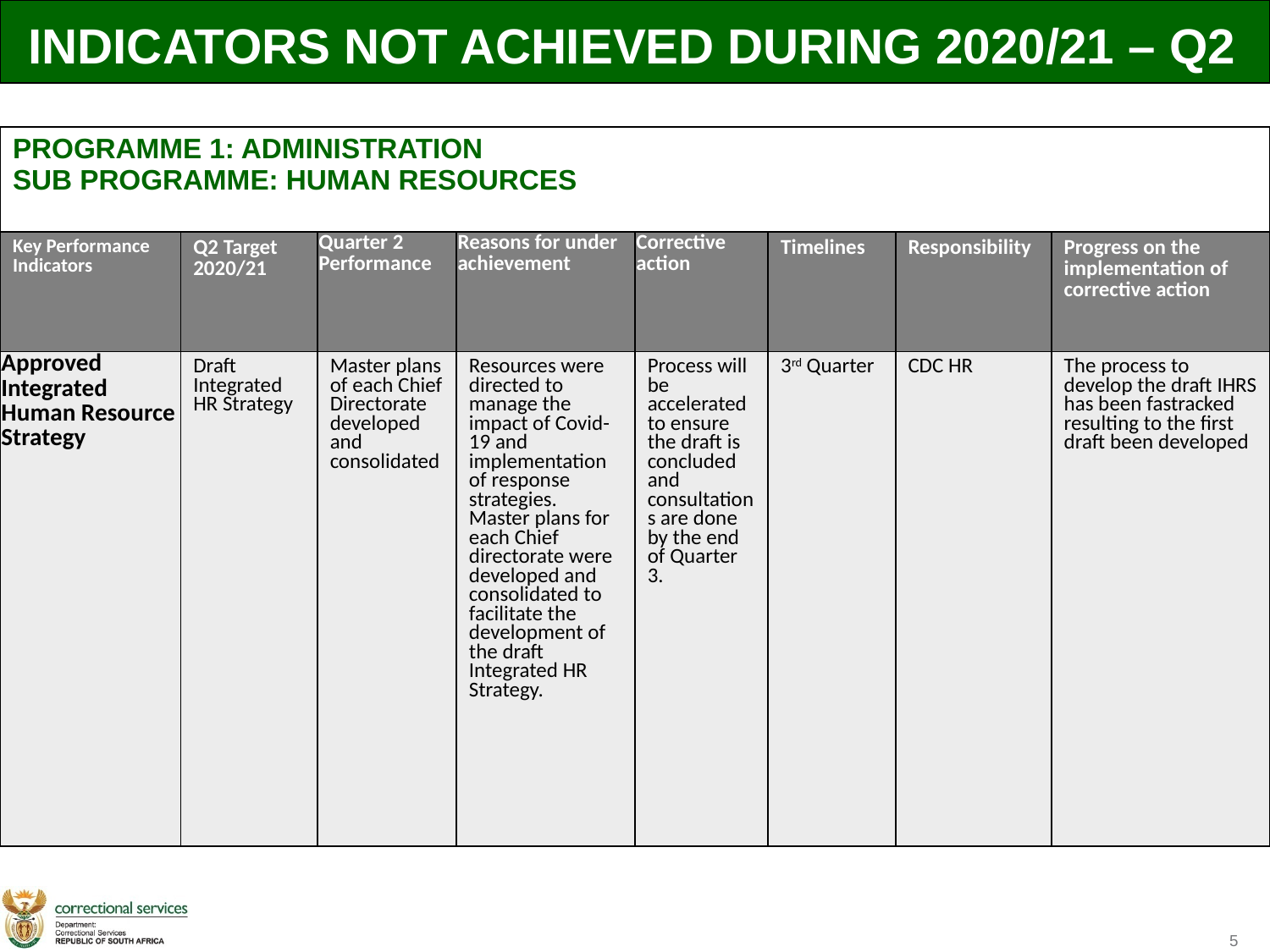

INDICATORS NOT ACHIEVED DURING 2020/21 – Q2
| PROGRAMME 1: ADMINISTRATION SUB PROGRAMME: HUMAN RESOURCES |  |  |  |  |  |  |  |
| --- | --- | --- | --- | --- | --- | --- | --- |
| Key Performance Indicators | Q2 Target 2020/21 | Quarter 2 Performance | Reasons for under achievement | Corrective action | Timelines | Responsibility | Progress on the implementation of corrective action |
| Approved Integrated Human Resource Strategy | Draft Integrated HR Strategy | Master plans of each Chief Directorate developed and consolidated | Resources were directed to manage the impact of Covid-19 and implementation of response strategies. Master plans for each Chief directorate were developed and consolidated to facilitate the development of the draft Integrated HR Strategy. | Process will be accelerated to ensure the draft is concluded and consultations are done by the end of Quarter 3. | 3rd Quarter | CDC HR | The process to develop the draft IHRS has been fastracked resulting to the first draft been developed |